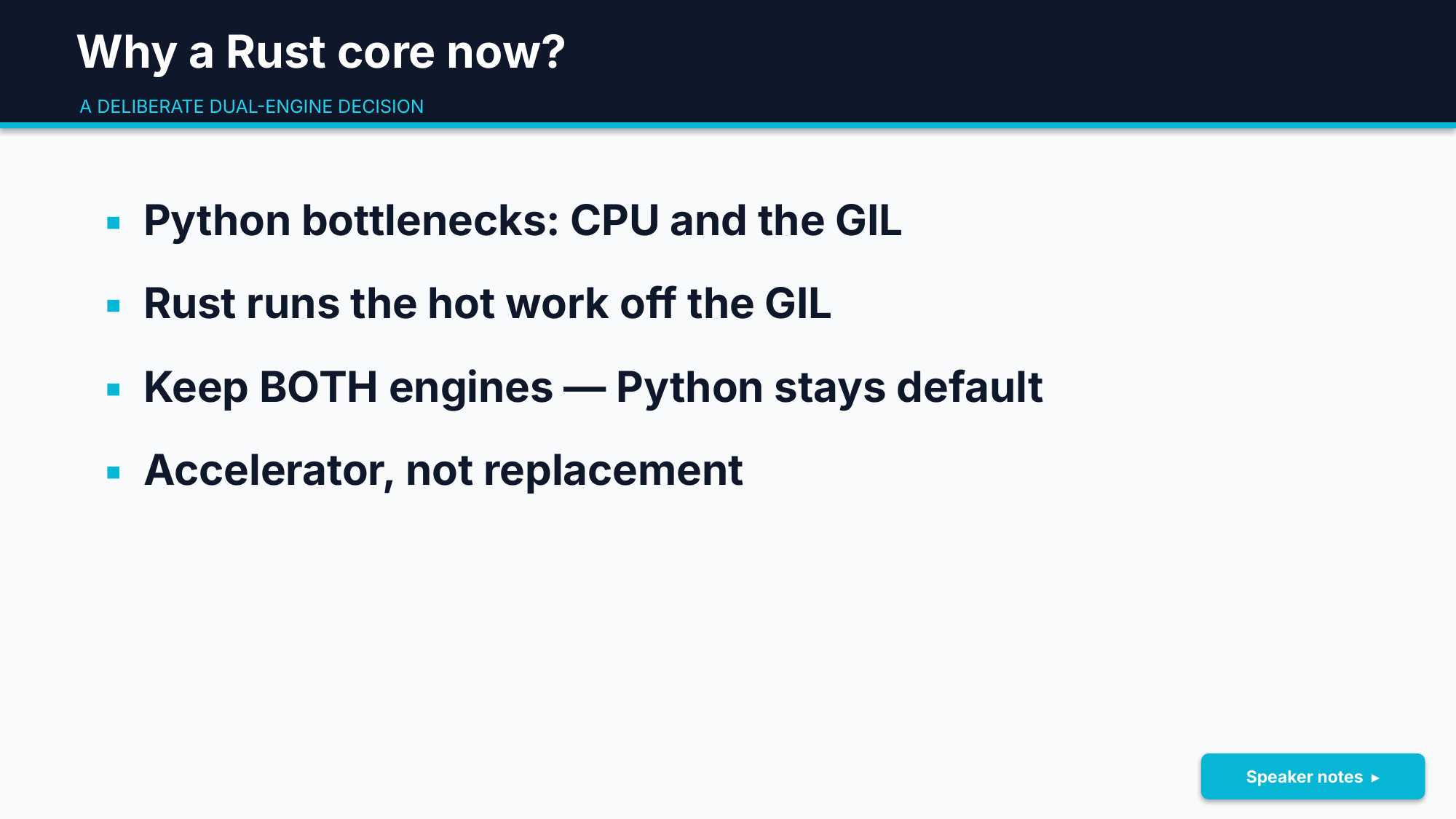

Why a Rust core now?
A DELIBERATE DUAL-ENGINE DECISION

▪  Python bottlenecks: CPU and the GIL
▪  Rust runs the hot work off the GIL
▪  Keep BOTH engines — Python stays default
▪  Accelerator, not replacement
Speaker notes  ▸